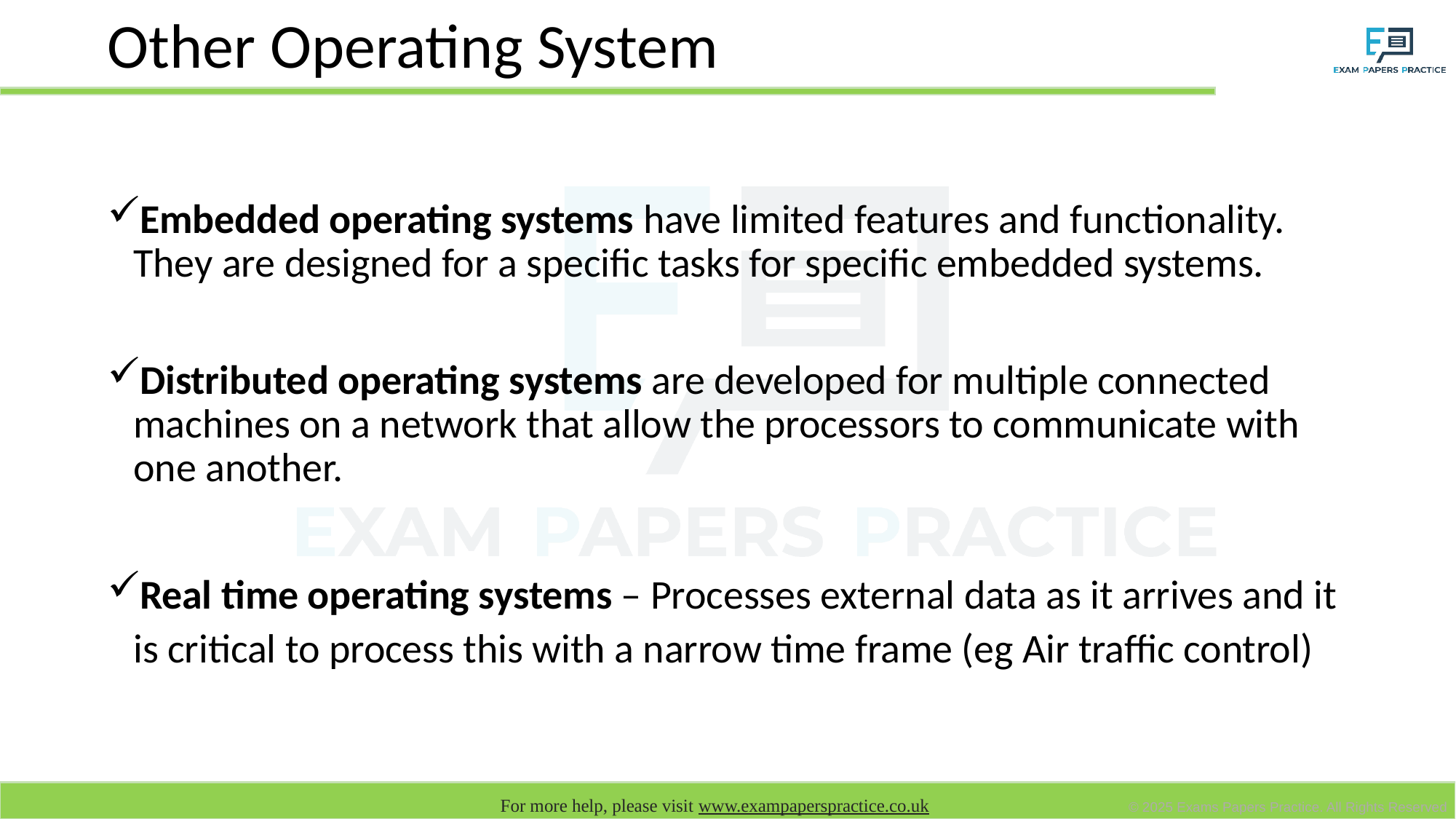

# Other Operating System
Embedded operating systems have limited features and functionality. They are designed for a specific tasks for specific embedded systems.

Distributed operating systems are developed for multiple connected machines on a network that allow the processors to communicate with one another.

Real time operating systems – Processes external data as it arrives and it is critical to process this with a narrow time frame (eg Air traffic control)